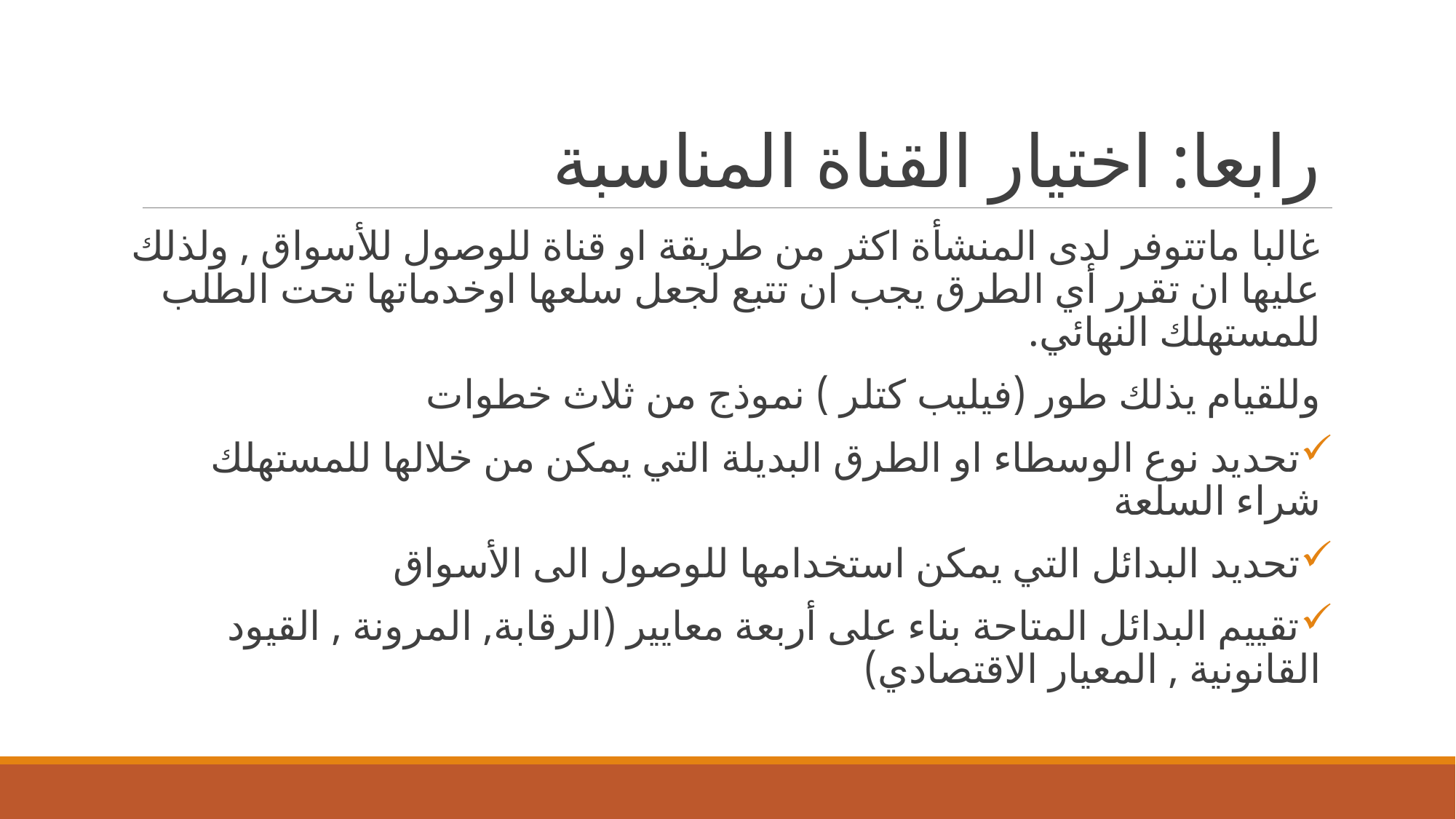

# رابعا: اختيار القناة المناسبة
غالبا ماتتوفر لدى المنشأة اكثر من طريقة او قناة للوصول للأسواق , ولذلك عليها ان تقرر أي الطرق يجب ان تتبع لجعل سلعها اوخدماتها تحت الطلب للمستهلك النهائي.
وللقيام يذلك طور (فيليب كتلر ) نموذج من ثلاث خطوات
تحديد نوع الوسطاء او الطرق البديلة التي يمكن من خلالها للمستهلك شراء السلعة
تحديد البدائل التي يمكن استخدامها للوصول الى الأسواق
تقييم البدائل المتاحة بناء على أربعة معايير (الرقابة, المرونة , القيود القانونية , المعيار الاقتصادي)